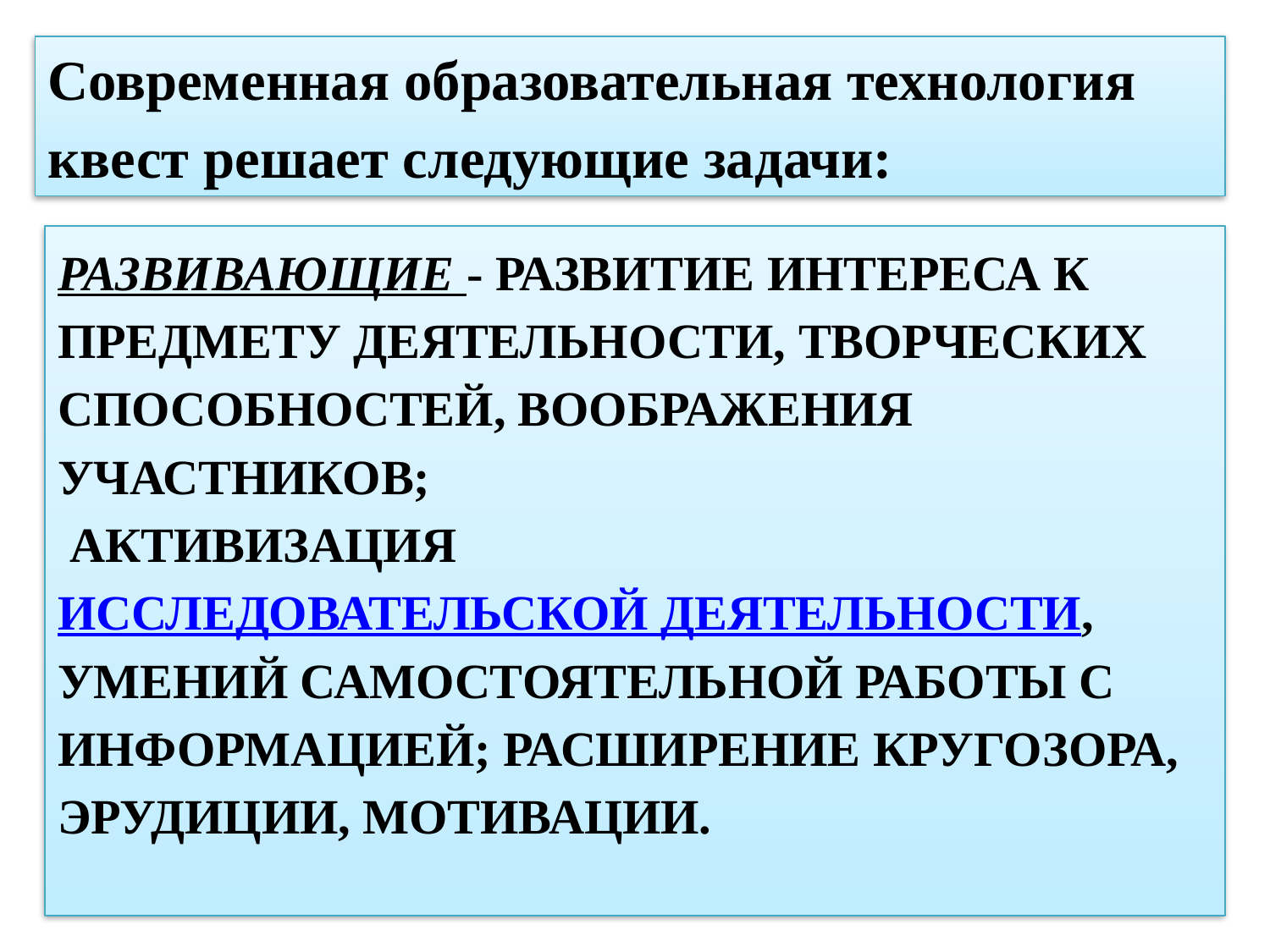

Современная образовательная технология квест решает следующие задачи:
# Развивающие - развитие интереса к предмету деятельности, творческих способностей, воображения участников; активизация  исследовательской деятельности, умений самостоятельной работы с информацией; расширение кругозора, эрудиции, мотивации.